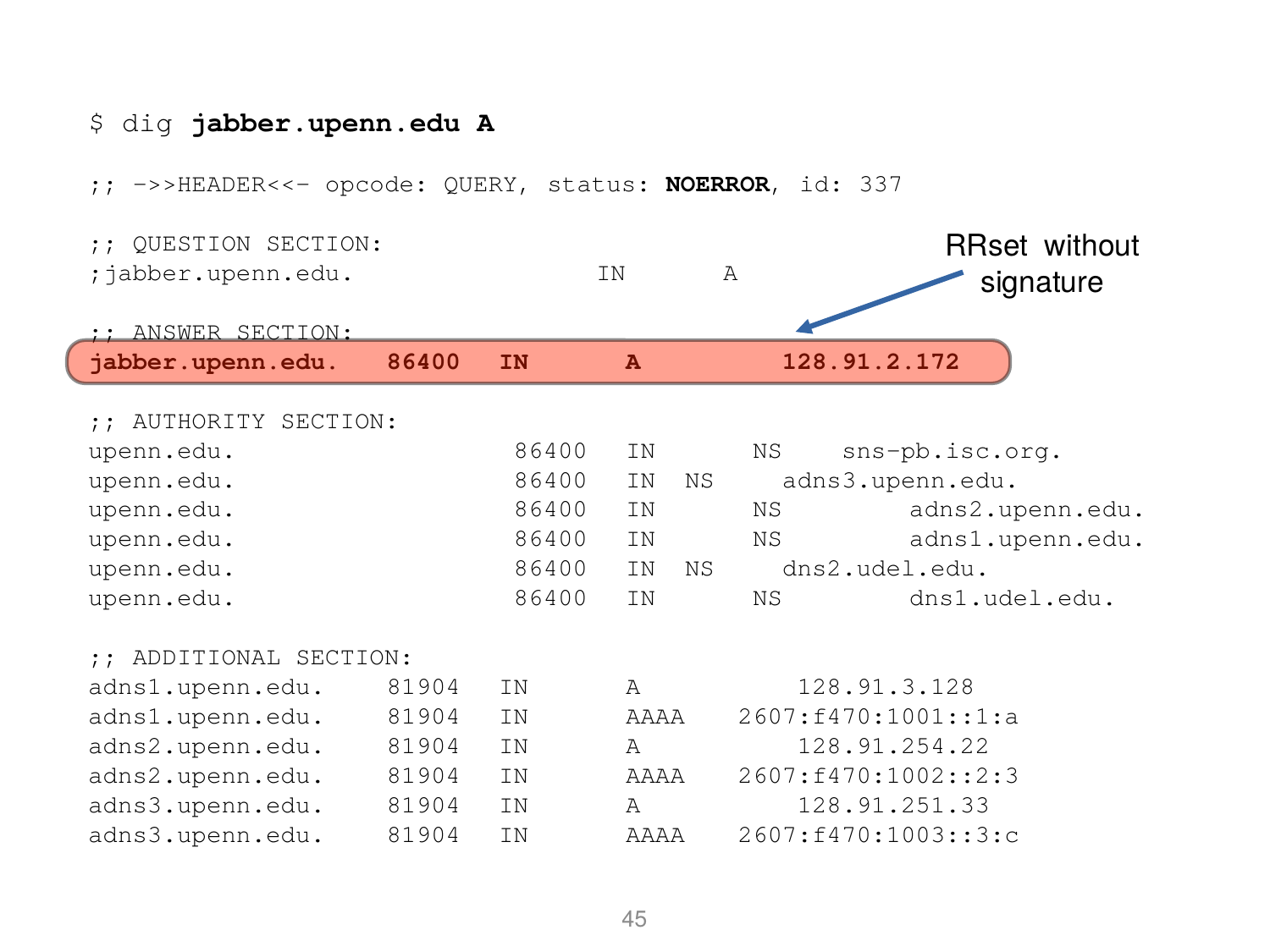

$ dig jabber.upenn.edu A

;; ->>HEADER<<- opcode: QUERY, status: NOERROR, id: 337

;; QUESTION SECTION:
;jabber.upenn.edu.		IN	A

;; ANSWER SECTION:
jabber.upenn.edu.	   86400	  IN	  A	    128.91.2.172

;; AUTHORITY SECTION:
upenn.edu.		   86400	  IN	  NS    sns-pb.isc.org.
upenn.edu.		   86400	  IN  NS	    adns3.upenn.edu.
upenn.edu.		   86400	  IN	  NS	    adns2.upenn.edu.
upenn.edu.		   86400	  IN	  NS	    adns1.upenn.edu.
upenn.edu.		   86400	  IN  NS	    dns2.udel.edu.
upenn.edu.		   86400	  IN	  NS	    dns1.udel.edu.

;; ADDITIONAL SECTION:
adns1.upenn.edu.	   81904	  IN	  A	     128.91.3.128
adns1.upenn.edu.	   81904	  IN	  AAAA	 2607:f470:1001::1:a
adns2.upenn.edu.	   81904	  IN	  A	     128.91.254.22
adns2.upenn.edu.	   81904	  IN	  AAAA	 2607:f470:1002::2:3
adns3.upenn.edu.	   81904	  IN	  A	     128.91.251.33
adns3.upenn.edu.	   81904	  IN	  AAAA	 2607:f470:1003::3:c
RRset  without
signature

45